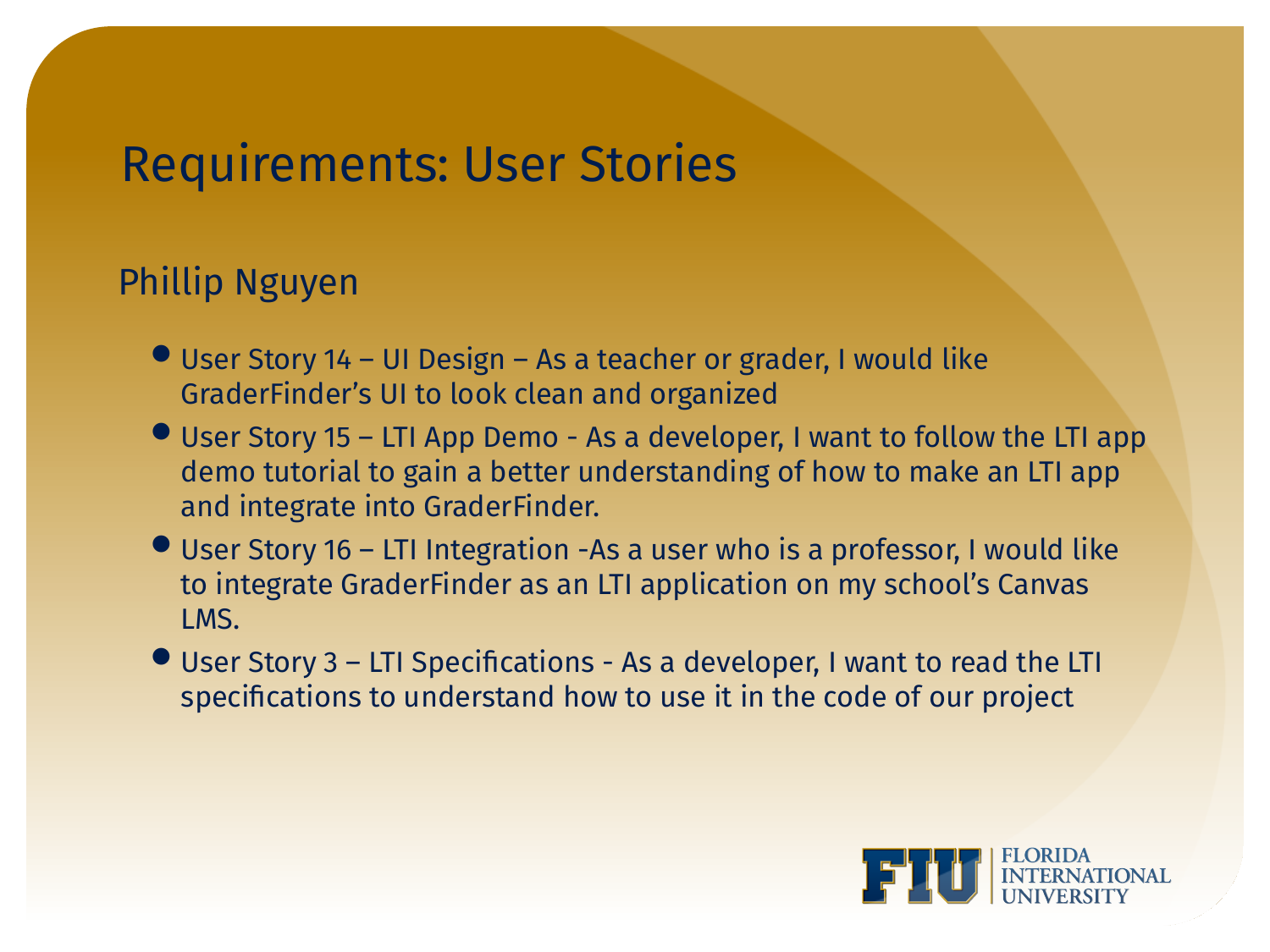

# Requirements: User Stories
Phillip Nguyen

User Story 14 – UI Design – As a teacher or grader, I would like GraderFinder’s UI to look clean and organized
User Story 15 – LTI App Demo - As a developer, I want to follow the LTI app demo tutorial to gain a better understanding of how to make an LTI app and integrate into GraderFinder.
User Story 16 – LTI Integration -As a user who is a professor, I would like to integrate GraderFinder as an LTI application on my school’s Canvas LMS.
User Story 3 – LTI Specifications - As a developer, I want to read the LTI specifications to understand how to use it in the code of our project